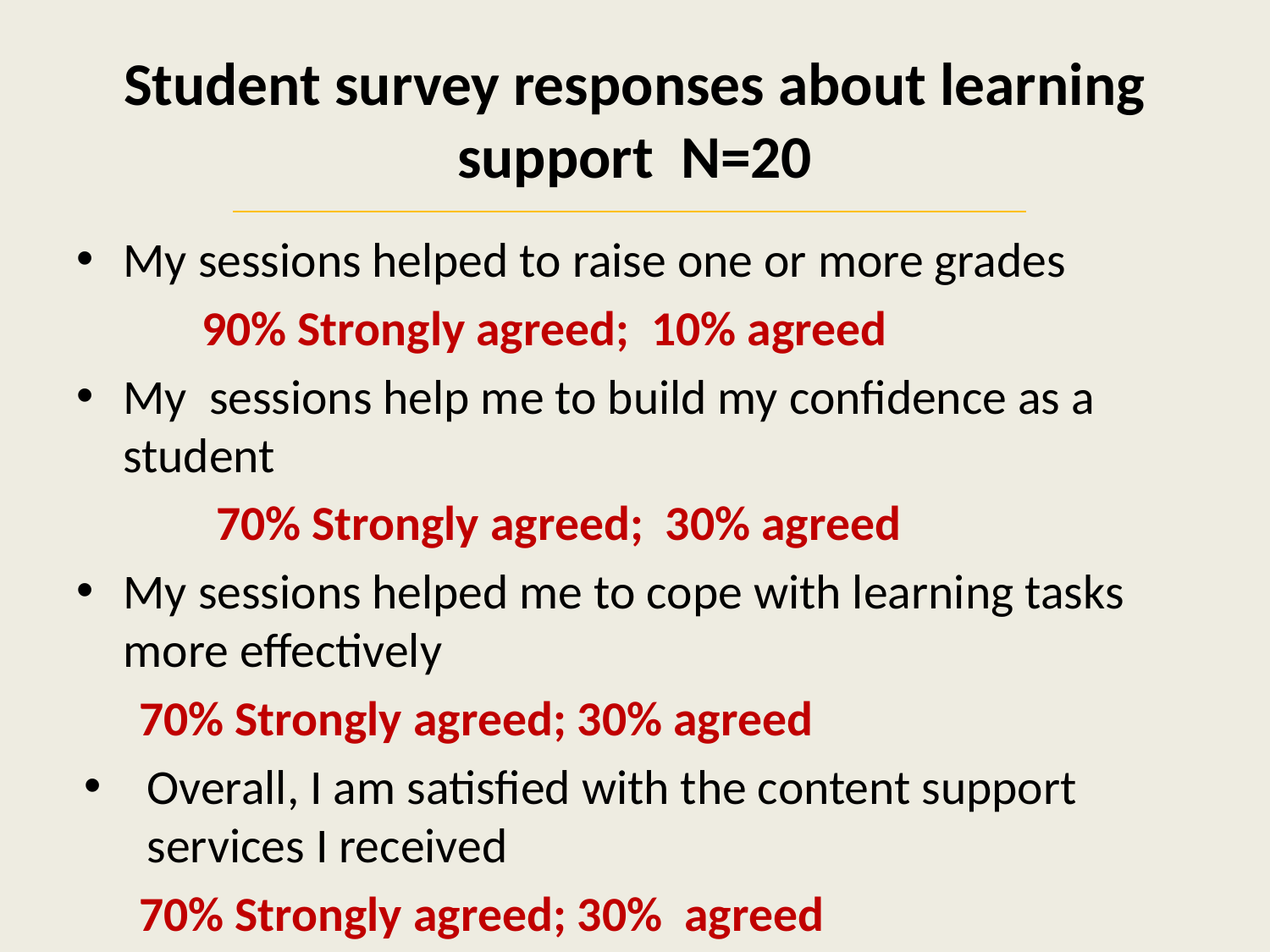

# Student survey responses about learning support  N=20
My sessions helped to raise one or more grades
	90% Strongly agreed;  10% agreed
My  sessions help me to build my confidence as a student
       70% Strongly agreed;  30% agreed
My sessions helped me to cope with learning tasks more effectively
	70% Strongly agreed; 30% agreed
Overall, I am satisfied with the content support services I received
	70% Strongly agreed; 30%  agreed